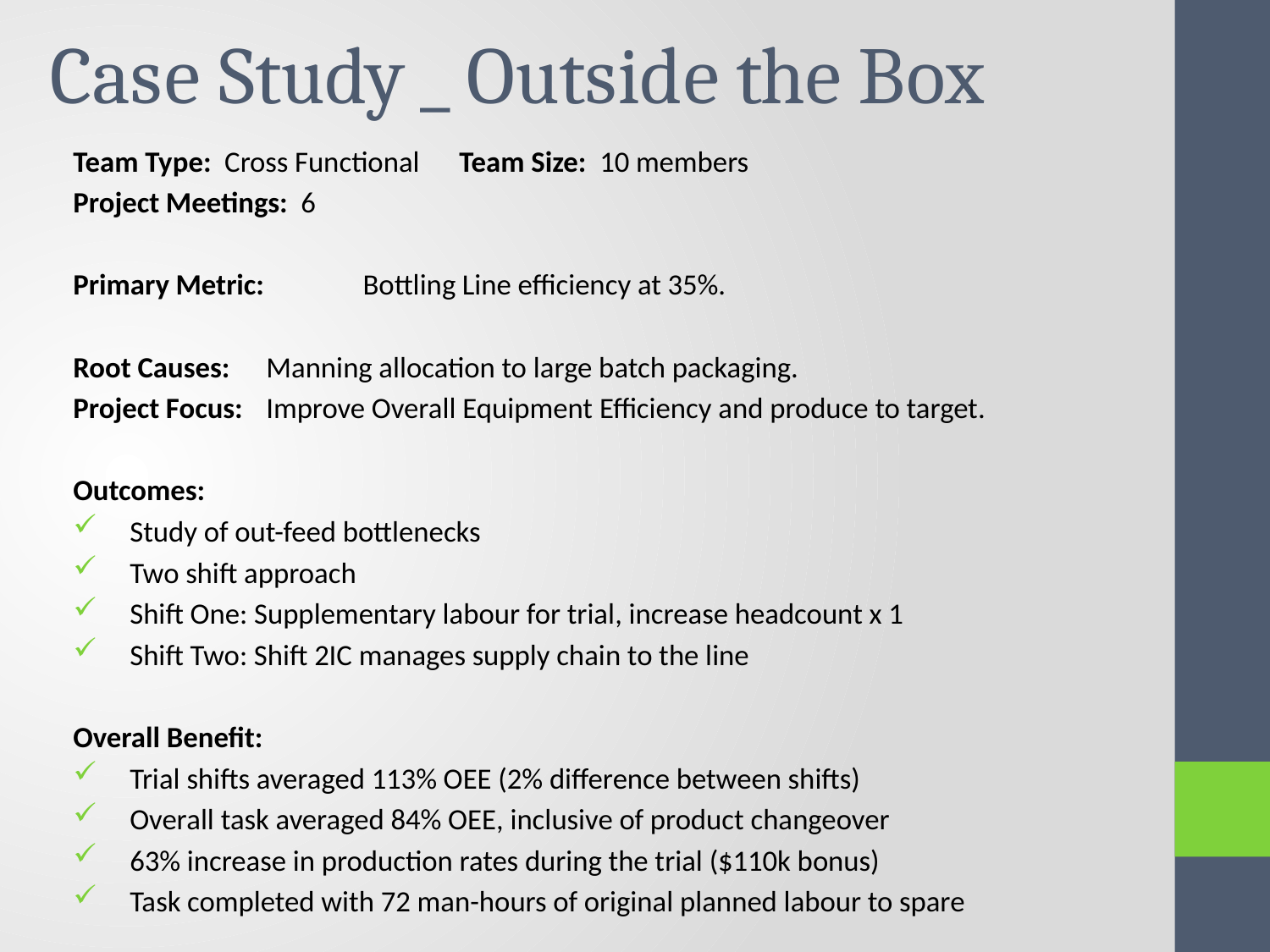

# Case Study _ Outside the Box
Team Type:  Cross Functional		Team Size:  10 members
Project Meetings:  6

Primary Metric: 	Bottling Line efficiency at 35%.

Root Causes:  	Manning allocation to large batch packaging.
Project Focus: 	Improve Overall Equipment Efficiency and produce to target.

Outcomes:
Study of out-feed bottlenecks
Two shift approach
Shift One: Supplementary labour for trial, increase headcount x 1
Shift Two: Shift 2IC manages supply chain to the line

Overall Benefit:
Trial shifts averaged 113% OEE (2% difference between shifts)
Overall task averaged 84% OEE, inclusive of product changeover
63% increase in production rates during the trial ($110k bonus)
Task completed with 72 man-hours of original planned labour to spare